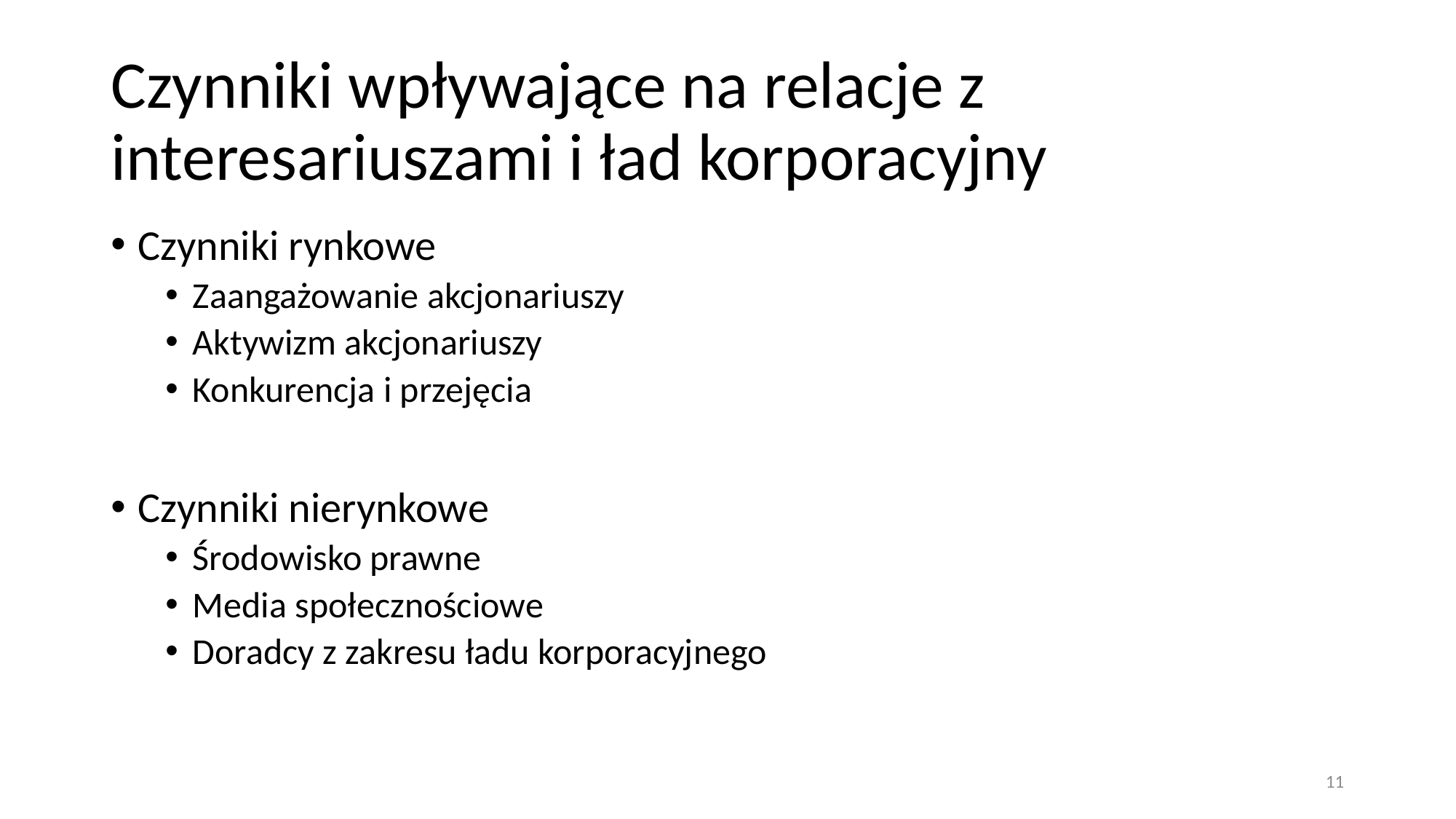

# Czynniki wpływające na relacje z interesariuszami i ład korporacyjny
Czynniki rynkowe
Zaangażowanie akcjonariuszy
Aktywizm akcjonariuszy
Konkurencja i przejęcia

Czynniki nierynkowe
Środowisko prawne
Media społecznościowe
Doradcy z zakresu ładu korporacyjnego

11